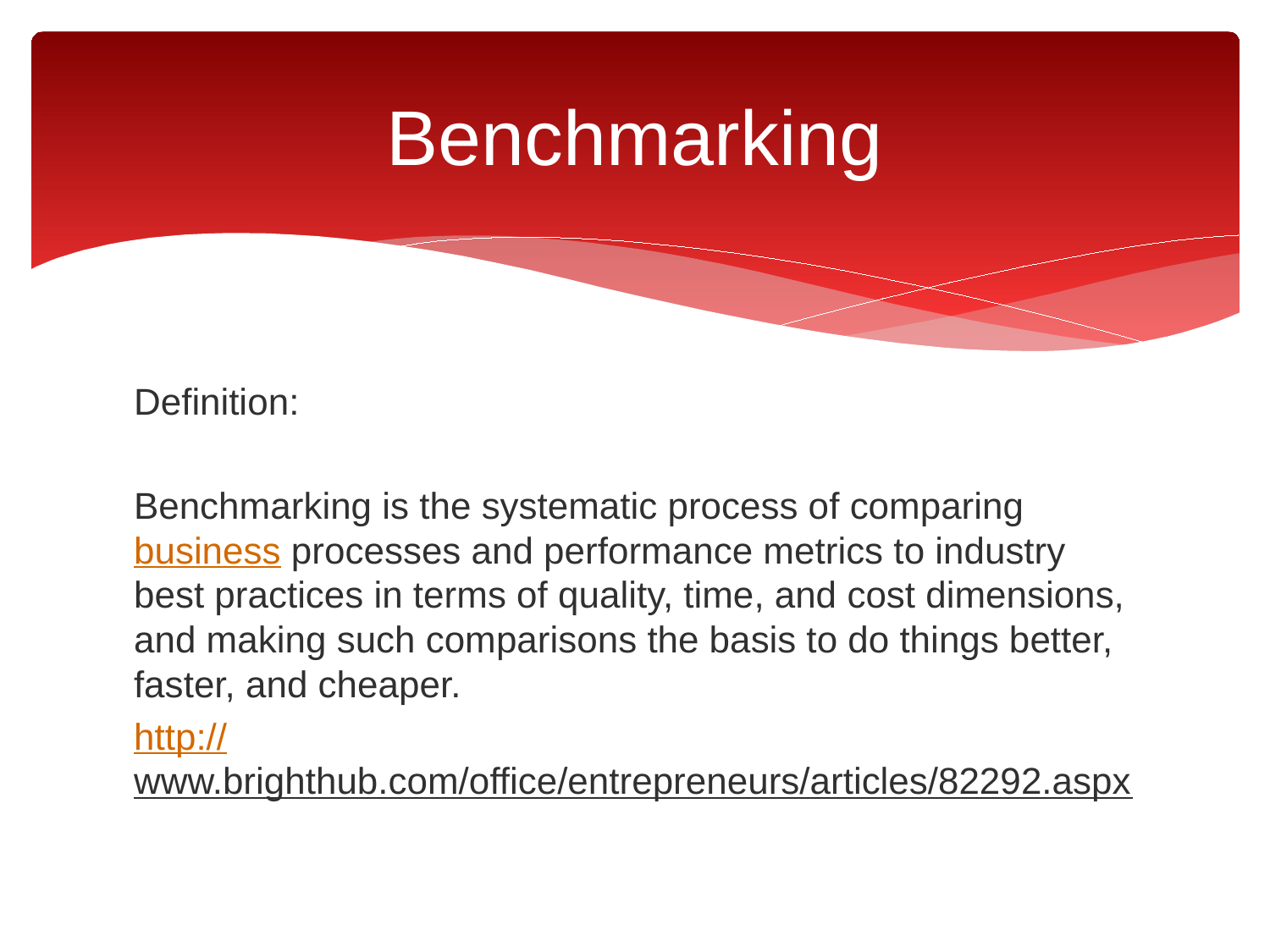

# Benchmarking
Definition:

Benchmarking is the systematic process of comparing business processes and performance metrics to industry best practices in terms of quality, time, and cost dimensions, and making such comparisons the basis to do things better, faster, and cheaper.
http://www.brighthub.com/office/entrepreneurs/articles/82292.aspx